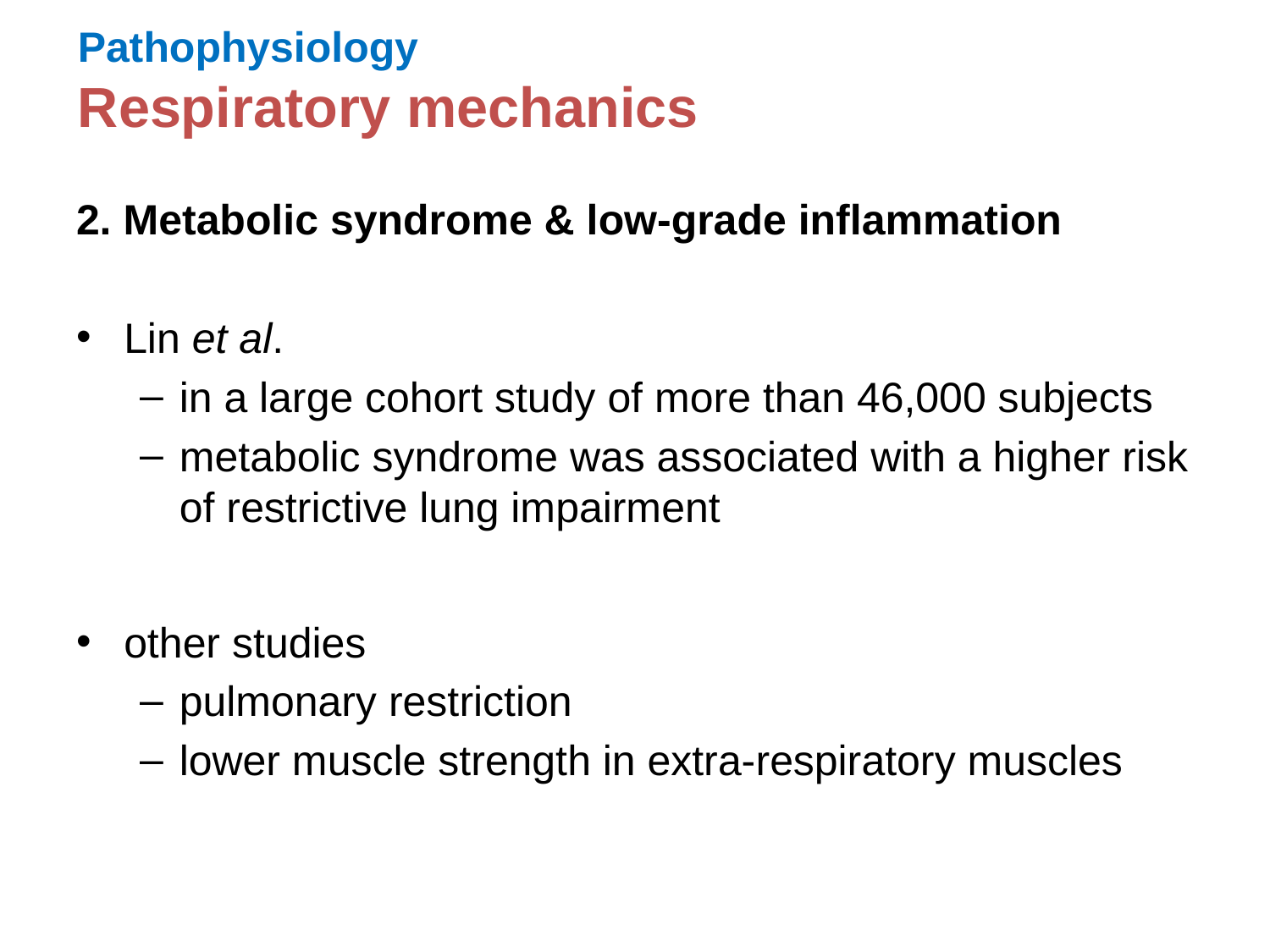

# Pathophysiology Respiratory mechanics
2. Metabolic syndrome & low-grade inflammation

Lin et al.
in a large cohort study of more than 46,000 subjects
metabolic syndrome was associated with a higher risk of restrictive lung impairment

other studies
pulmonary restriction
lower muscle strength in extra-respiratory muscles